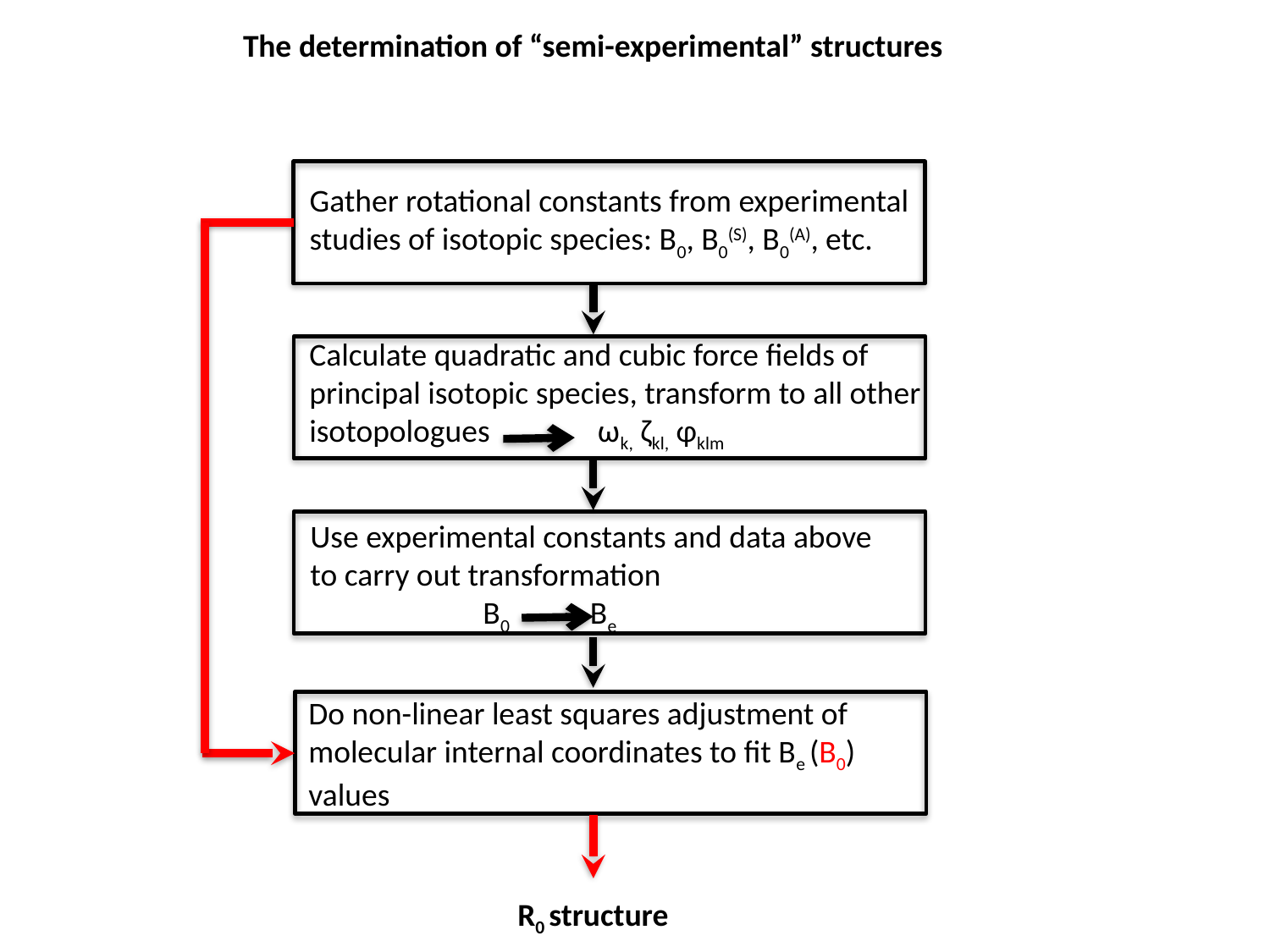

The determination of “semi-experimental” structures

Gather rotational constants from experimental
studies of isotopic species: B0, B0(S), B0(A), etc.
Calculate quadratic and cubic force fields of
principal isotopic species, transform to all other
isotopologues               ωk, ζkl, φklm

Use experimental constants and data above
to carry out transformation
                        B0                   Be

Do non-linear least squares adjustment of
molecular internal coordinates to fit Be (B0)
values

R0 structure